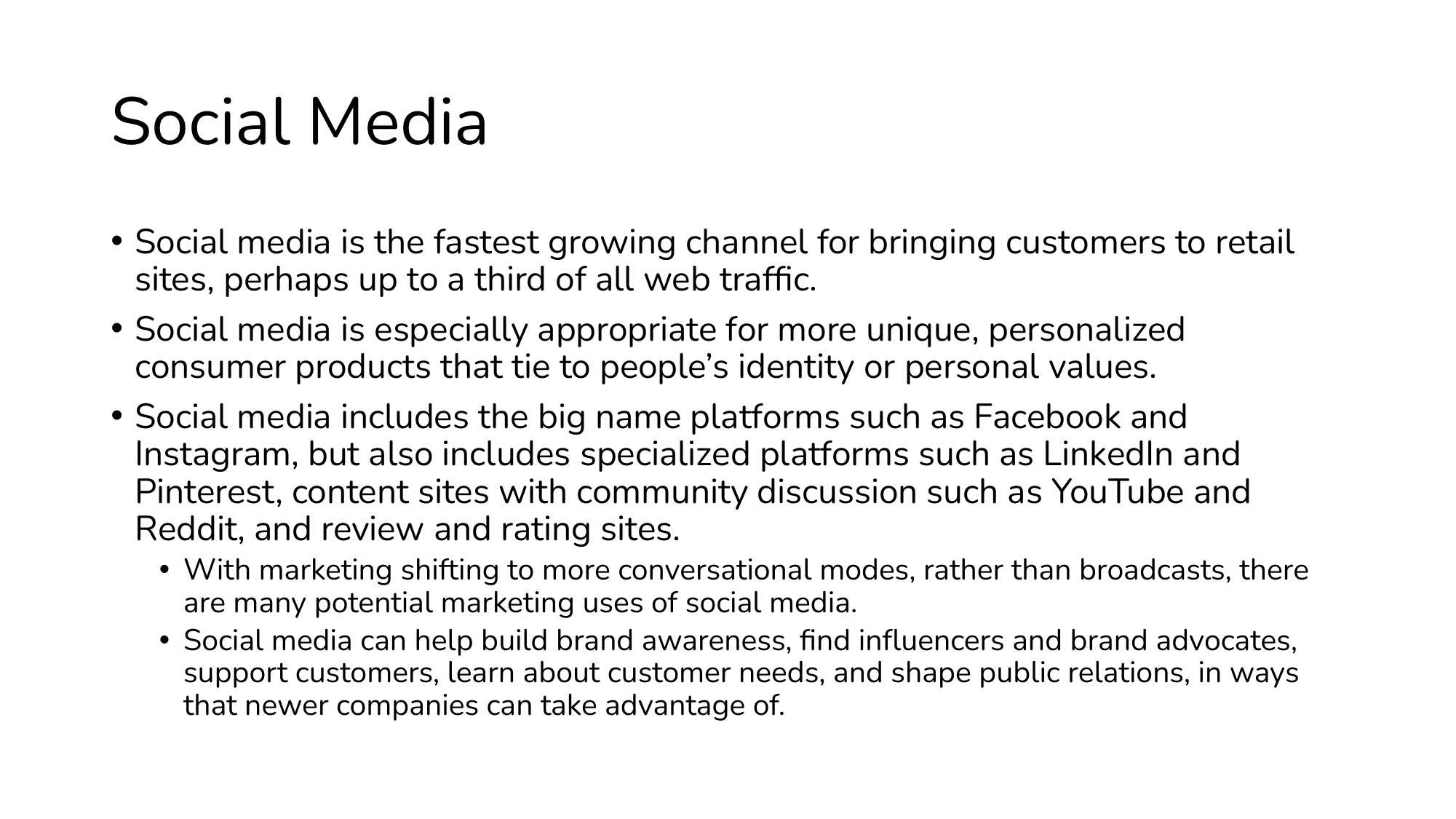

# Social Media
Social media is the fastest growing channel for bringing customers to retail sites, perhaps up to a third of all web traffic.
Social media is especially appropriate for more unique, personalized consumer products that tie to people’s identity or personal values.
Social media includes the big name platforms such as Facebook and Instagram, but also includes specialized platforms such as LinkedIn and Pinterest, content sites with community discussion such as YouTube and Reddit, and review and rating sites.
With marketing shifting to more conversational modes, rather than broadcasts, there are many potential marketing uses of social media.
Social media can help build brand awareness, find influencers and brand advocates, support customers, learn about customer needs, and shape public relations, in ways that newer companies can take advantage of.